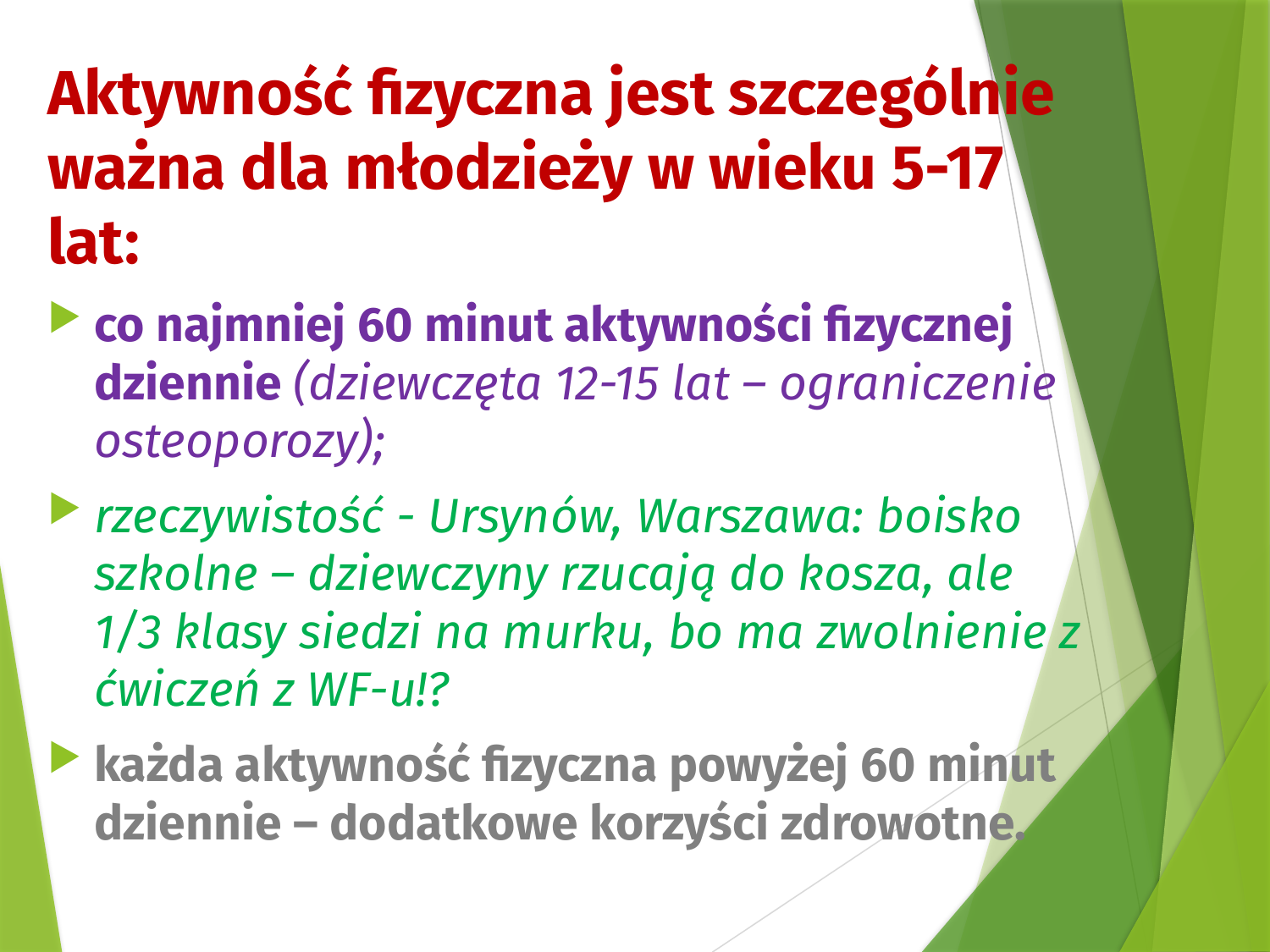

Aktywność fizyczna jest szczególnie ważna dla młodzieży w wieku 5-17 lat:
co najmniej 60 minut aktywności fizycznej dziennie (dziewczęta 12-15 lat – ograniczenie osteoporozy);
rzeczywistość - Ursynów, Warszawa: boisko szkolne – dziewczyny rzucają do kosza, ale 1/3 klasy siedzi na murku, bo ma zwolnienie z ćwiczeń z WF-u!?
każda aktywność fizyczna powyżej 60 minut dziennie – dodatkowe korzyści zdrowotne.